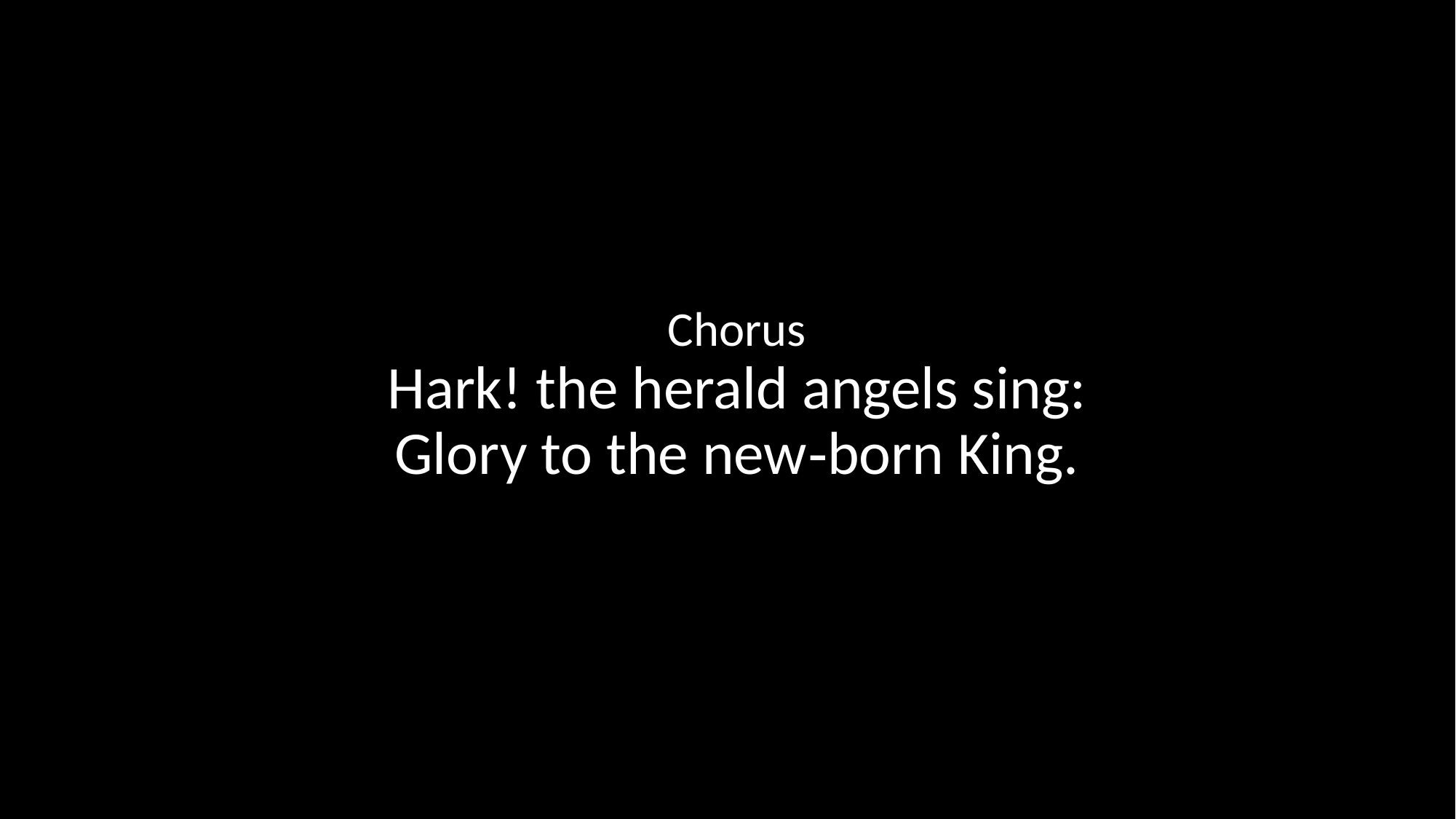

# Chorus Hark! the herald angels sing: Glory to the new‑born King.